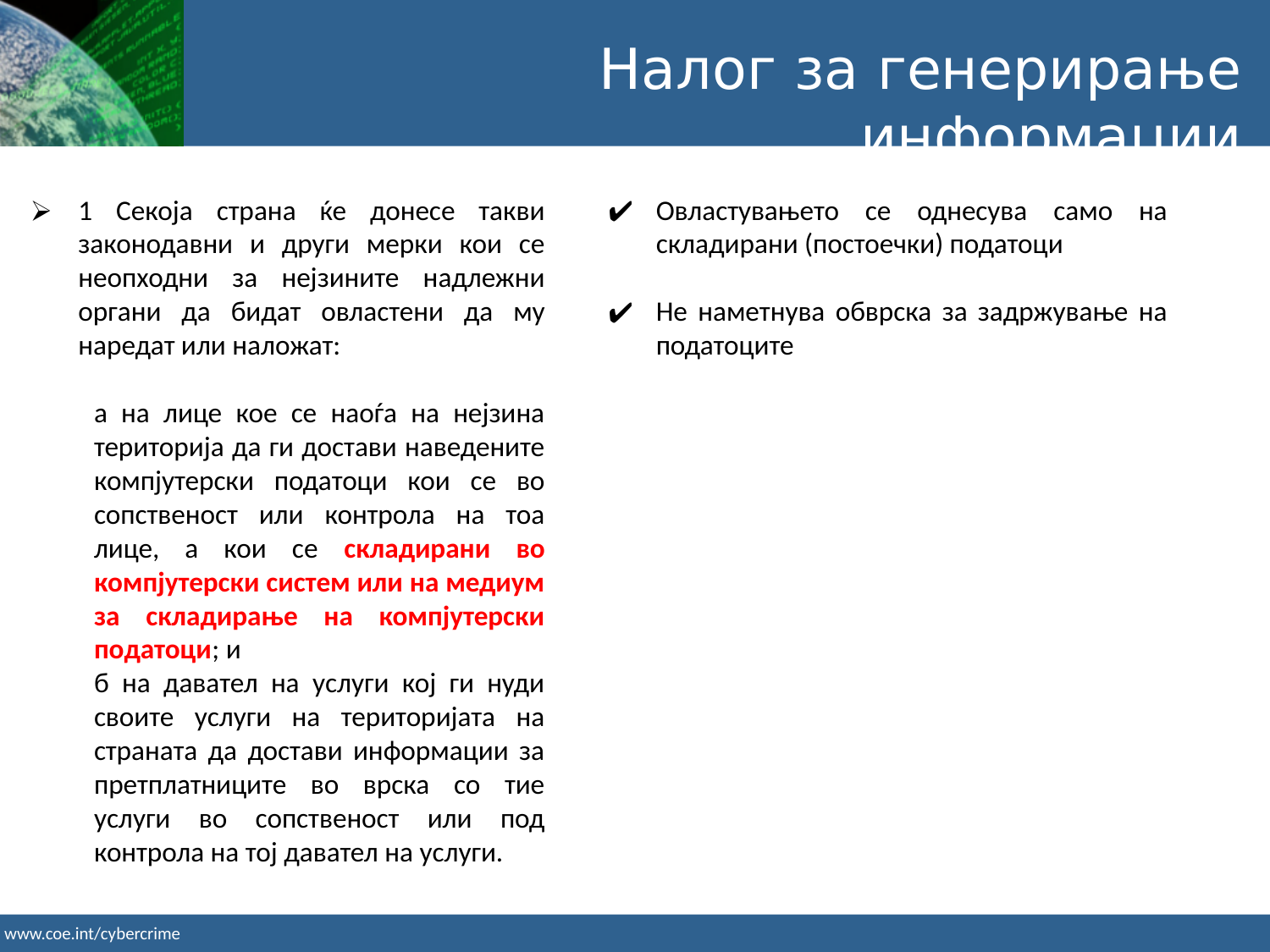

Налог за генерирање информации
1 Секоја страна ќе донесе такви законодавни и други мерки кои се неопходни за нејзините надлежни органи да бидат овластени да му наредат или наложат:

а на лице кое се наоѓа на нејзина територија да ги достави наведените компјутерски податоци кои се во сопственост или контрола на тоа лице, а кои се складирани во компјутерски систем или на медиум за складирање на компјутерски податоци; и
б на давател на услуги кој ги нуди своите услуги на територијата на страната да достави информации за претплатниците во врска со тие услуги во сопственост или под контрола на тој давател на услуги.
Овластувањето се однесува само на складирани (постоечки) податоци

Не наметнува обврска за задржување на податоците